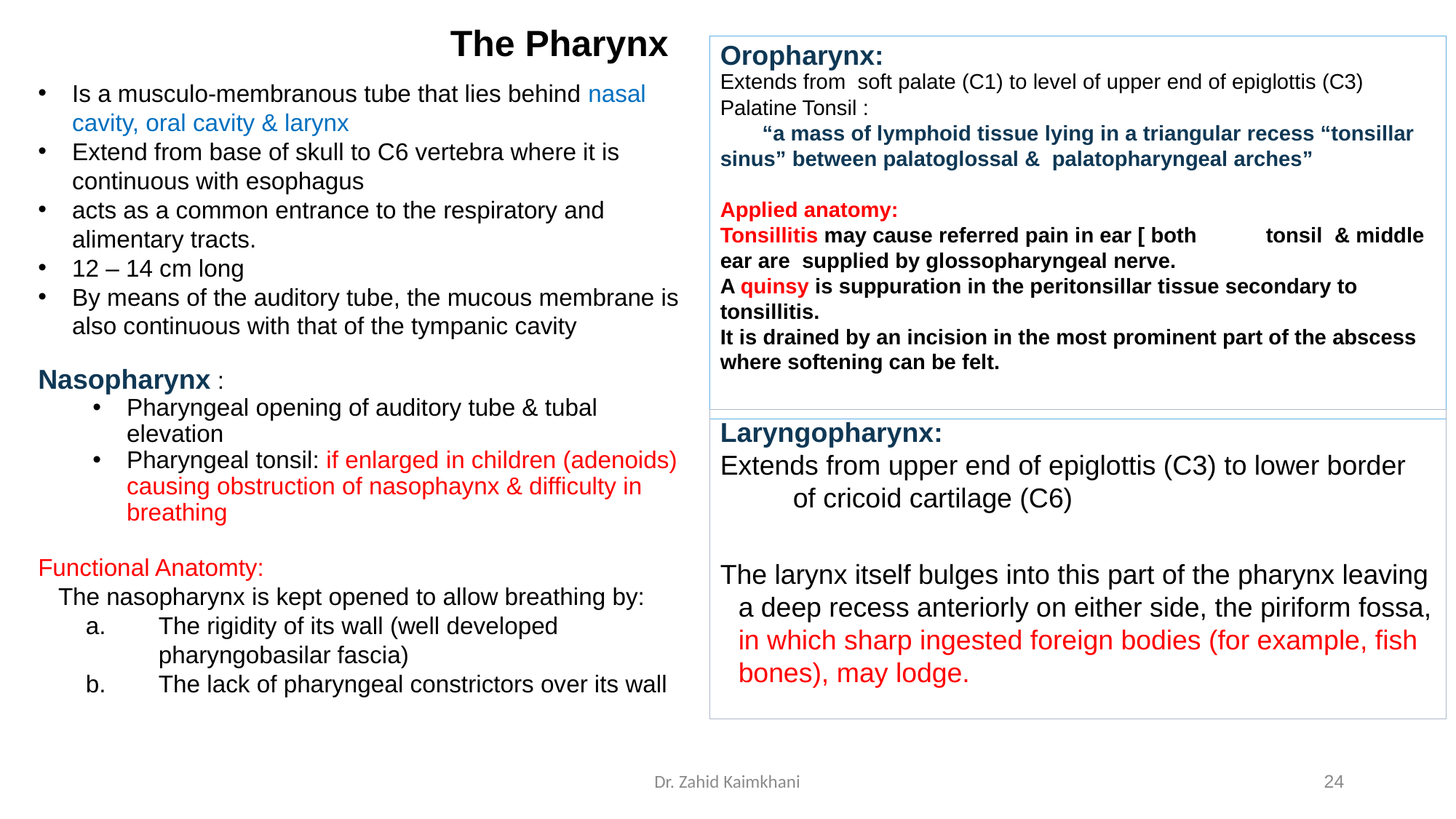

The Pharynx
Oropharynx:
Extends from  soft palate (C1) to level of upper end of epiglottis (C3)
Palatine Tonsil :
       “a mass of lymphoid tissue lying in a triangular recess “tonsillar sinus” between palatoglossal &  palatopharyngeal arches”

Applied anatomy:
Tonsillitis may cause referred pain in ear [ both 	tonsil  & middle ear are  supplied by glossopharyngeal nerve.
A quinsy is suppuration in the peritonsillar tissue secondary to tonsillitis.
It is drained by an incision in the most prominent part of the abscess
where softening can be felt.

Is a musculo-membranous tube that lies behind nasal cavity, oral cavity & larynx
Extend from base of skull to C6 vertebra where it is continuous with esophagus
acts as a common entrance to the respiratory and alimentary tracts.
12 – 14 cm long
By means of the auditory tube, the mucous membrane is also continuous with that of the tympanic cavity

Nasopharynx :
Pharyngeal opening of auditory tube & tubal elevation
Pharyngeal tonsil: if enlarged in children (adenoids) causing obstruction of nasophaynx & difficulty in breathing

Functional Anatomty:
   The nasopharynx is kept opened to allow breathing by:
The rigidity of its wall (well developed pharyngobasilar fascia)
The lack of pharyngeal constrictors over its wall

Laryngopharynx:
Extends from upper end of epiglottis (C3) to lower border of cricoid cartilage (C6)

The larynx itself bulges into this part of the pharynx leaving a deep recess anteriorly on either side, the piriform fossa, in which sharp ingested foreign bodies (for example, fish bones), may lodge.

Dr. Zahid Kaimkhani
24